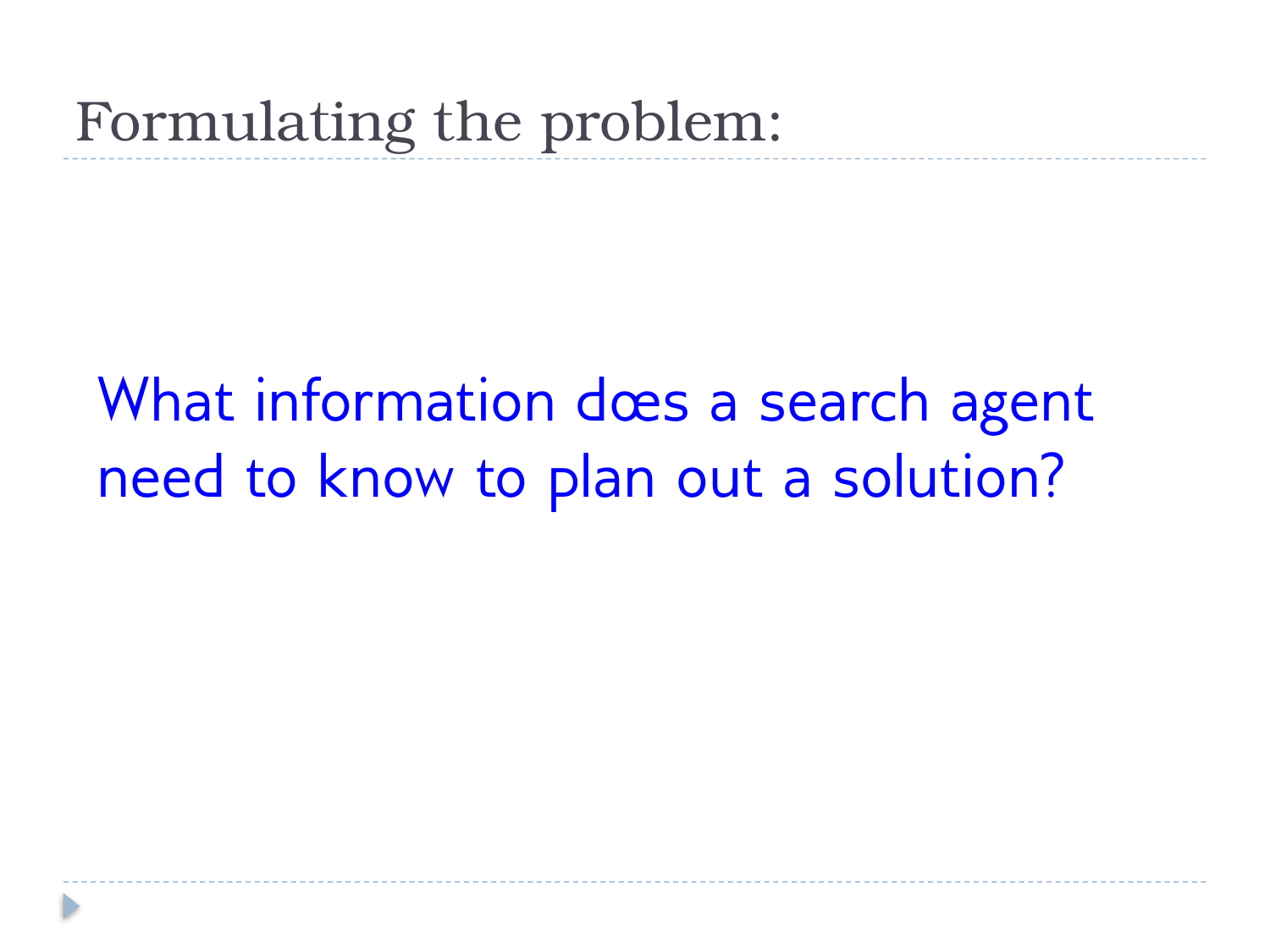

# Formulating the problem:
What information does a search agent need to know to plan out a solution?